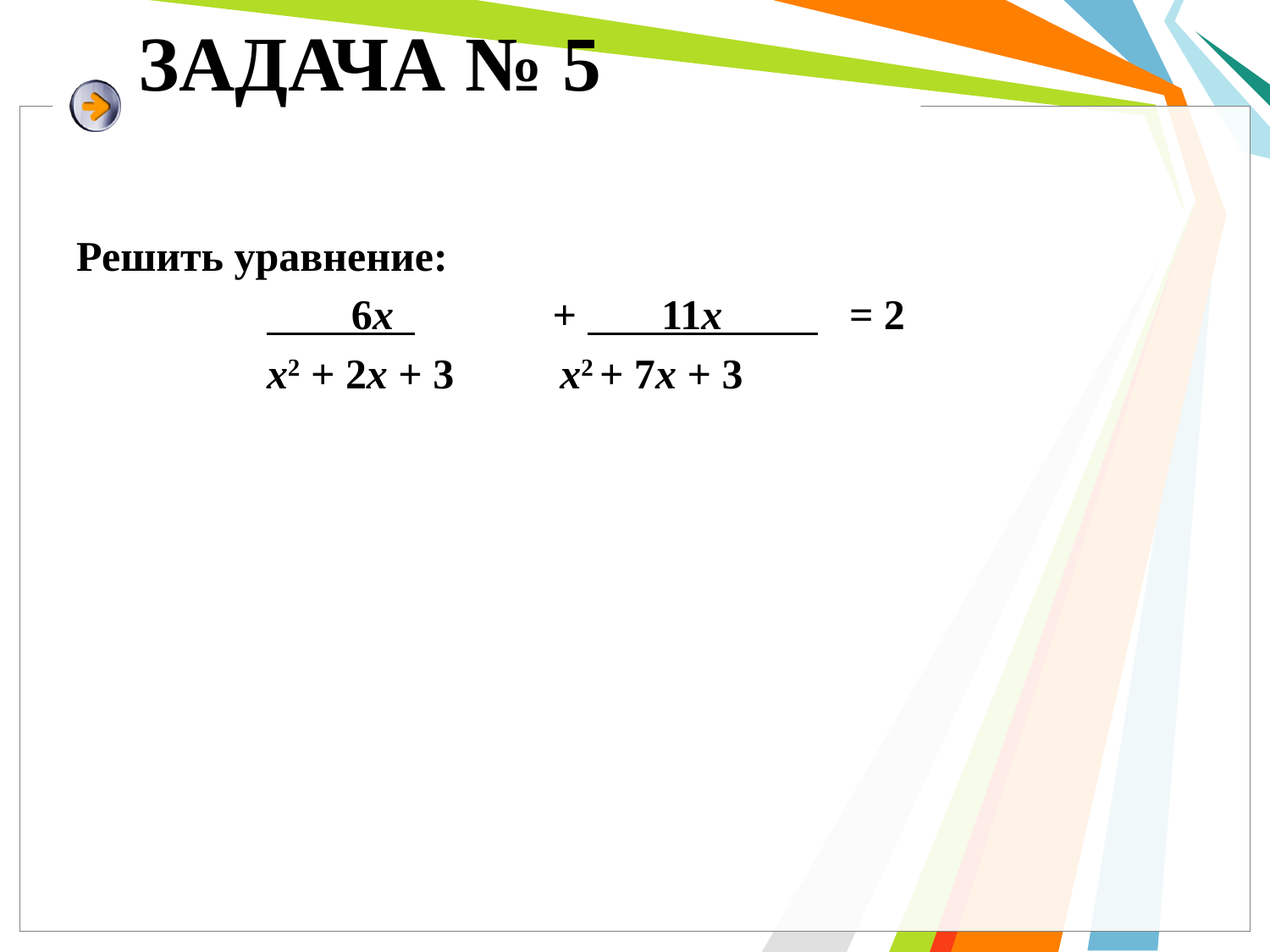

# ЗАДАЧА № 5
Решить уравнение:
        6х  	   +        11х            = 2
х2 + 2х + 3          х2 + 7х + 3